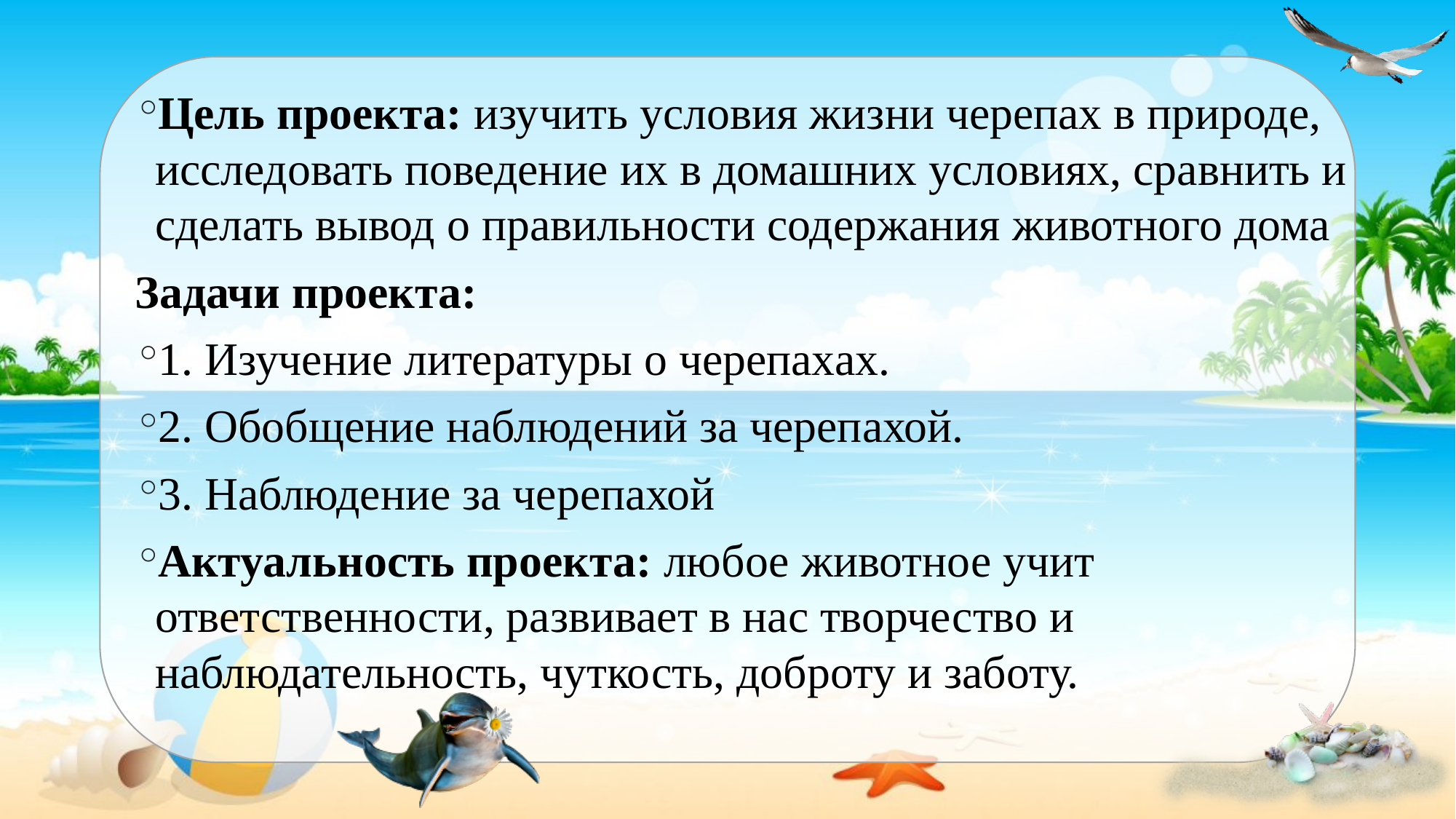

Цель проекта: изучить условия жизни черепах в природе, исследовать поведение их в домашних условиях, сравнить и сделать вывод о правильности содержания животного дома
Задачи проекта:
1. Изучение литературы о черепахах.
2. Обобщение наблюдений за черепахой.
3. Наблюдение за черепахой
Актуальность проекта: любое животное учит ответственности, развивает в нас творчество и наблюдательность, чуткость, доброту и заботу.